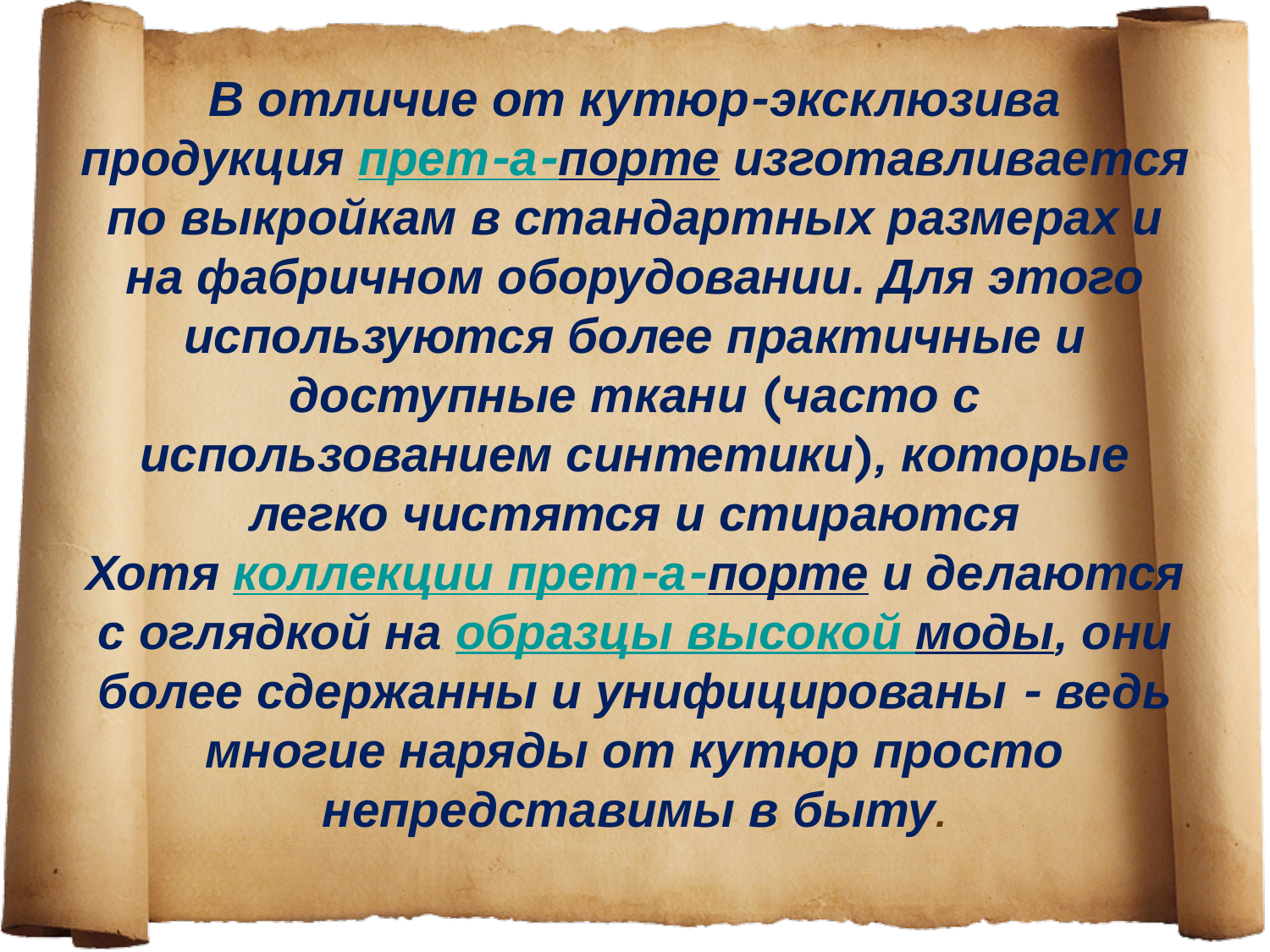

# В отличие от кутюр-эксклюзива продукция прет-а-порте изготавливается по выкройкам в стандартных размерах и на фабричном оборудовании. Для этого используются более практичные и доступные ткани (часто с использованием синтетики), которые легко чистятся и стираются Хотя коллекции прет-а-порте и делаются с оглядкой на образцы высокой моды, они более сдержанны и унифицированы - ведь многие наряды от кутюр просто непредставимы в быту.